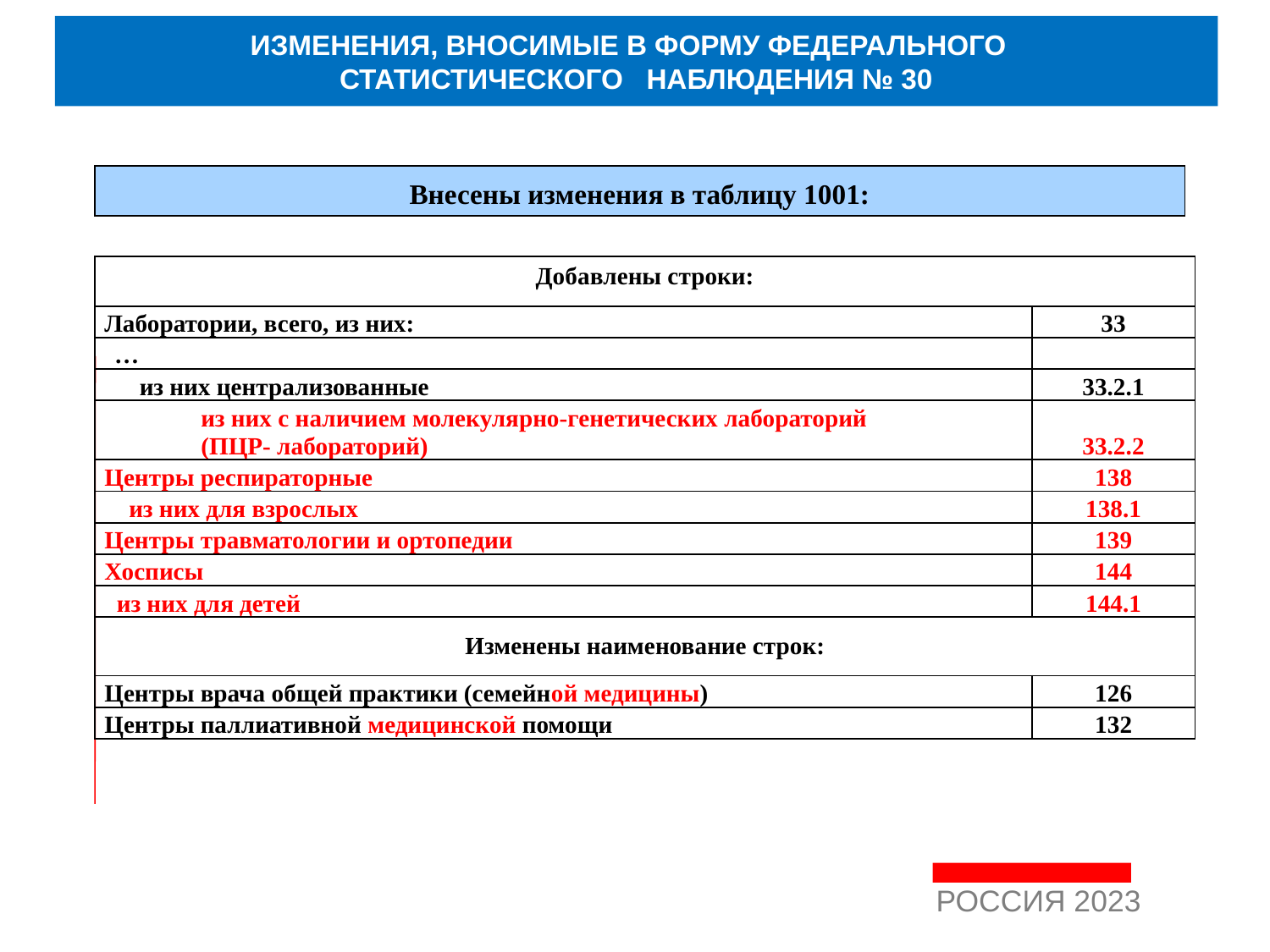

ИЗМЕНЕНИЯ, ВНОСИМЫЕ В ФОРМУ ФЕДЕРАЛЬНОГО
СТАТИСТИЧЕСКОГО   НАБЛЮДЕНИЯ № 30

Внесены изменения в таблицу 1001:

| Добавлены строки: |  |
| --- | --- |
| Лаборатории, всего, из них: | 33 |
| … |  |
| из них централизованные | 33.2.1 |
| из них с наличием молекулярно-генетических лабораторий (ПЦР- лабораторий) | 33.2.2 |
| Центры респираторные | 138 |
| из них для взрослых | 138.1 |
| Центры травматологии и ортопедии | 139 |
| Хосписы | 144 |
| из них для детей | 144.1 |
| Изменены наименование строк: |  |
| Центры врача общей практики (семейной медицины) | 126 |
| Центры паллиативной медицинской помощи | 132 |

РОССИЯ 2023